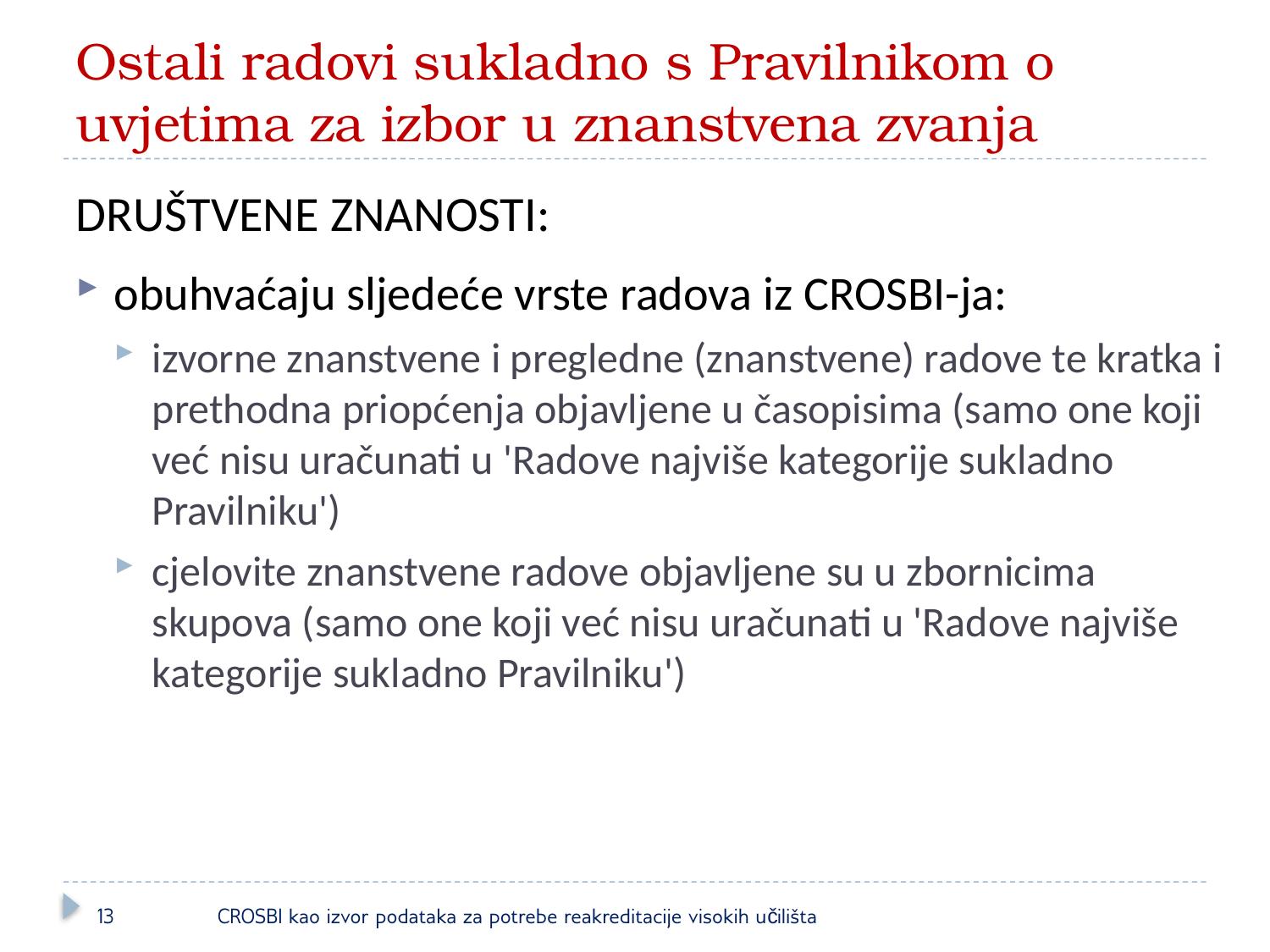

# Ostali radovi sukladno s Pravilnikom o uvjetima za izbor u znanstvena zvanja
DRUŠTVENE ZNANOSTI:
obuhvaćaju sljedeće vrste radova iz CROSBI-ja:
izvorne znanstvene i pregledne (znanstvene) radove te kratka i prethodna priopćenja objavljene u časopisima (samo one koji već nisu uračunati u 'Radove najviše kategorije sukladno Pravilniku')
cjelovite znanstvene radove objavljene su u zbornicima skupova (samo one koji već nisu uračunati u 'Radove najviše kategorije sukladno Pravilniku')
13
CROSBI kao izvor podataka za potrebe reakreditacije visokih učilišta